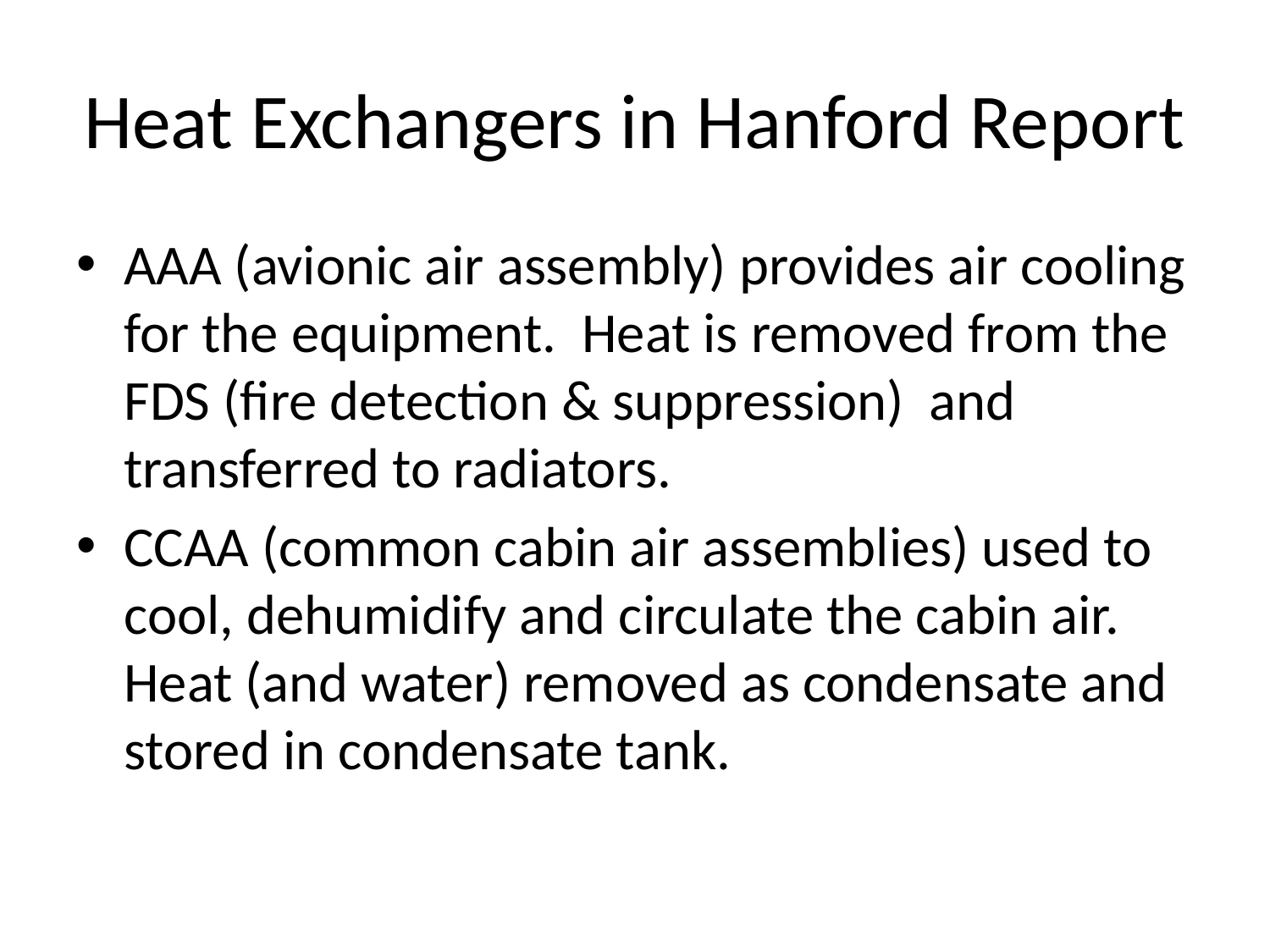

# Heat Exchangers in Hanford Report
AAA (avionic air assembly) provides air cooling for the equipment.  Heat is removed from the FDS (fire detection & suppression)  and transferred to radiators.
CCAA (common cabin air assemblies) used to cool, dehumidify and circulate the cabin air.  Heat (and water) removed as condensate and stored in condensate tank.